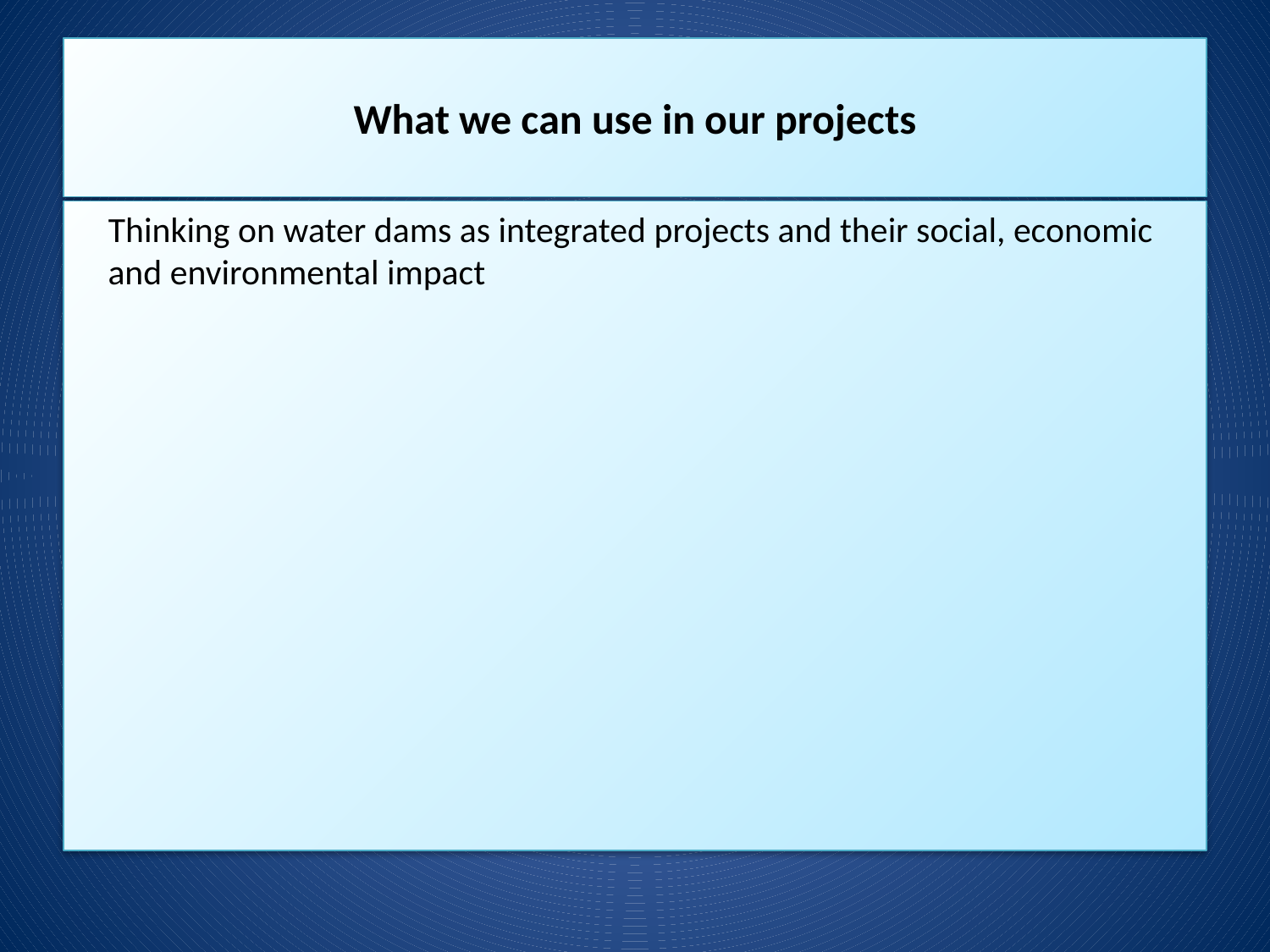

# What we can use in our projects
    Thinking on water dams as integrated projects and their social, economic and environmental impact